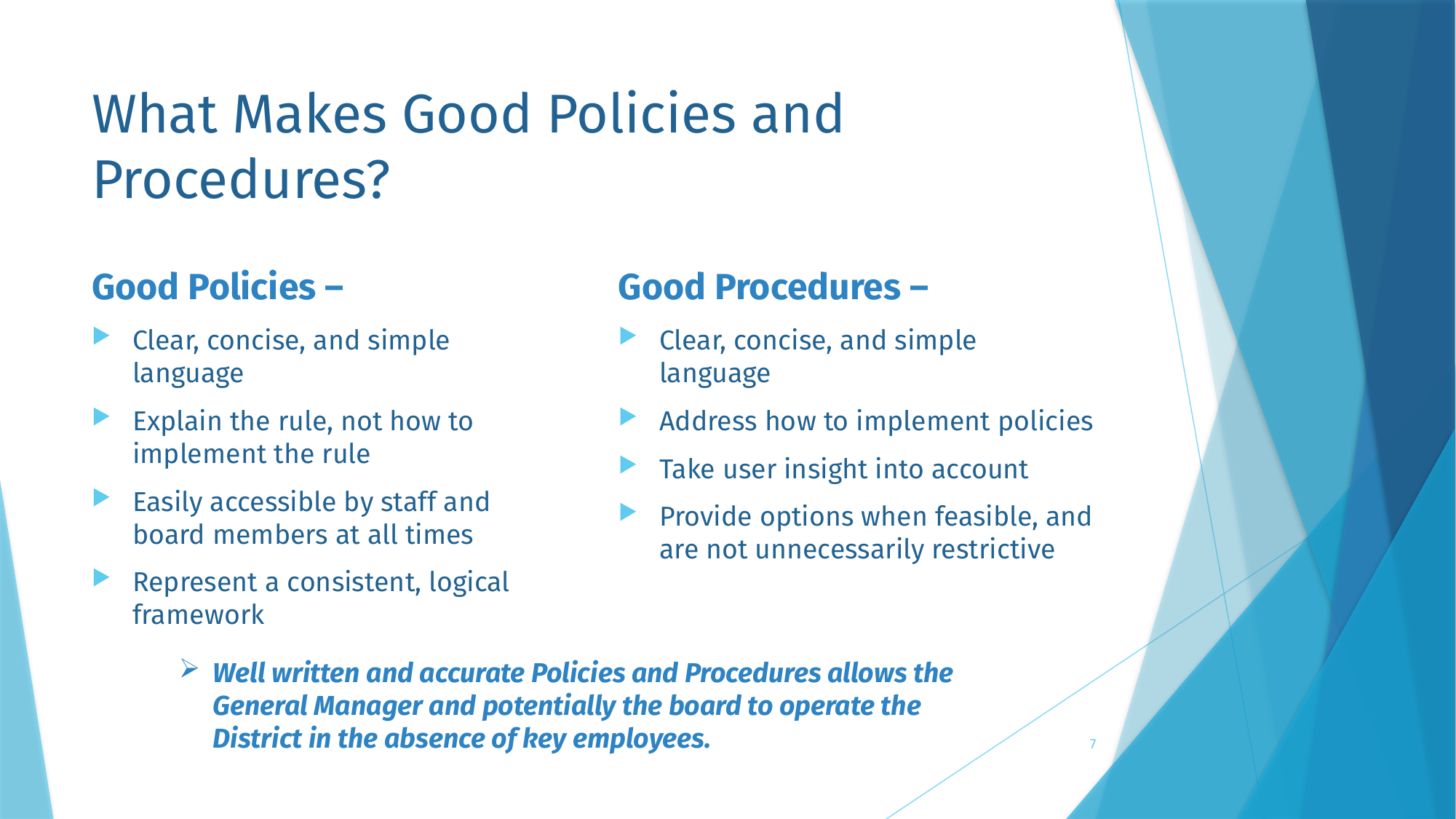

# What Makes Good Policies and Procedures?
Good Policies –
Clear, concise, and simple language
Explain the rule, not how to implement the rule
Easily accessible by staff and board members at all times
Represent a consistent, logical framework
Good Procedures –
Clear, concise, and simple language
Address how to implement policies
Take user insight into account
Provide options when feasible, and are not unnecessarily restrictive
Well written and accurate Policies and Procedures allows the General Manager and potentially the board to operate the District in the absence of key employees.
7